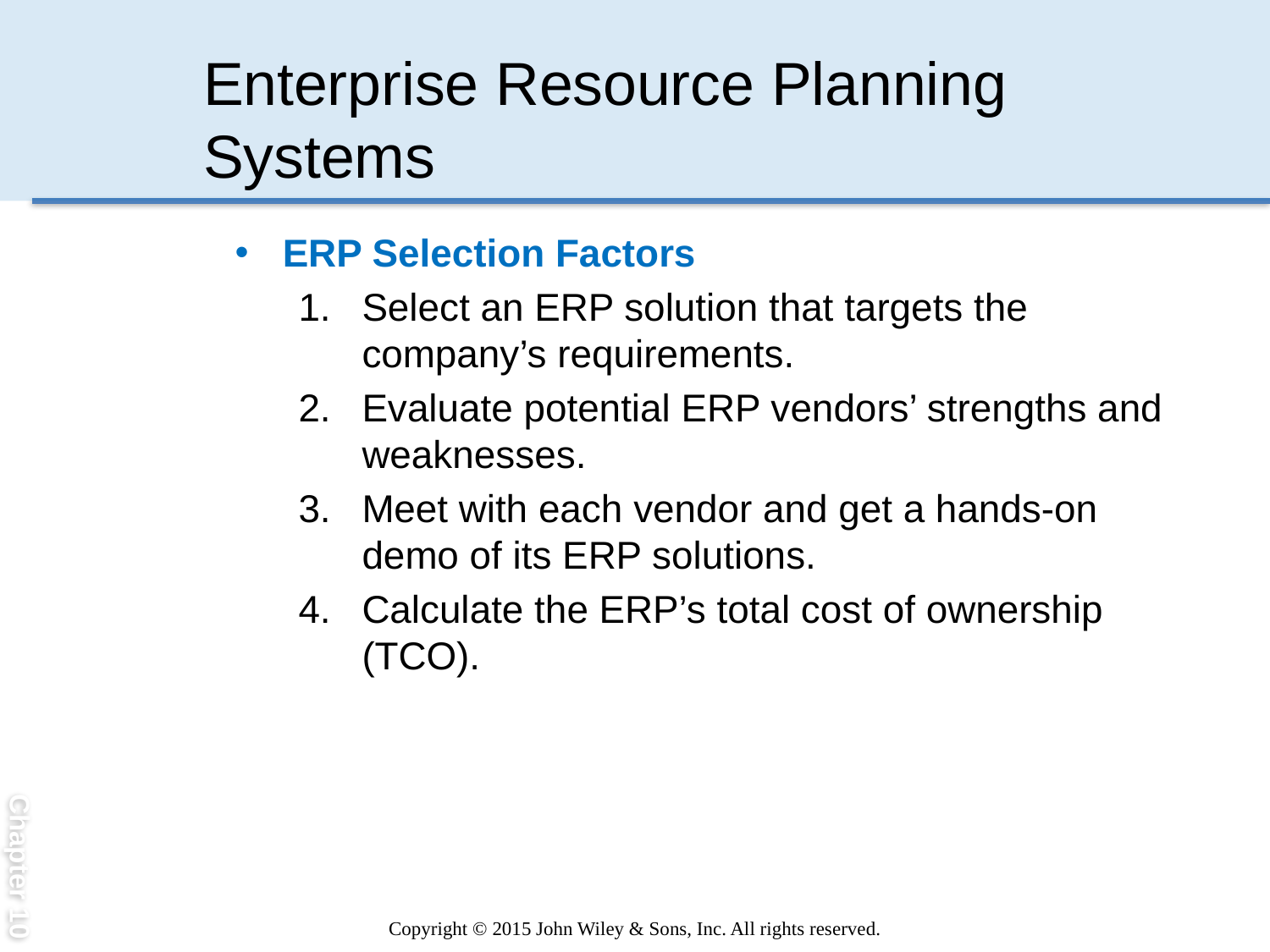

Chapter 10
# Enterprise Resource Planning Systems
ERP Selection Factors
Select an ERP solution that targets the company’s requirements.
Evaluate potential ERP vendors’ strengths and weaknesses.
Meet with each vendor and get a hands-on demo of its ERP solutions.
Calculate the ERP’s total cost of ownership (TCO).